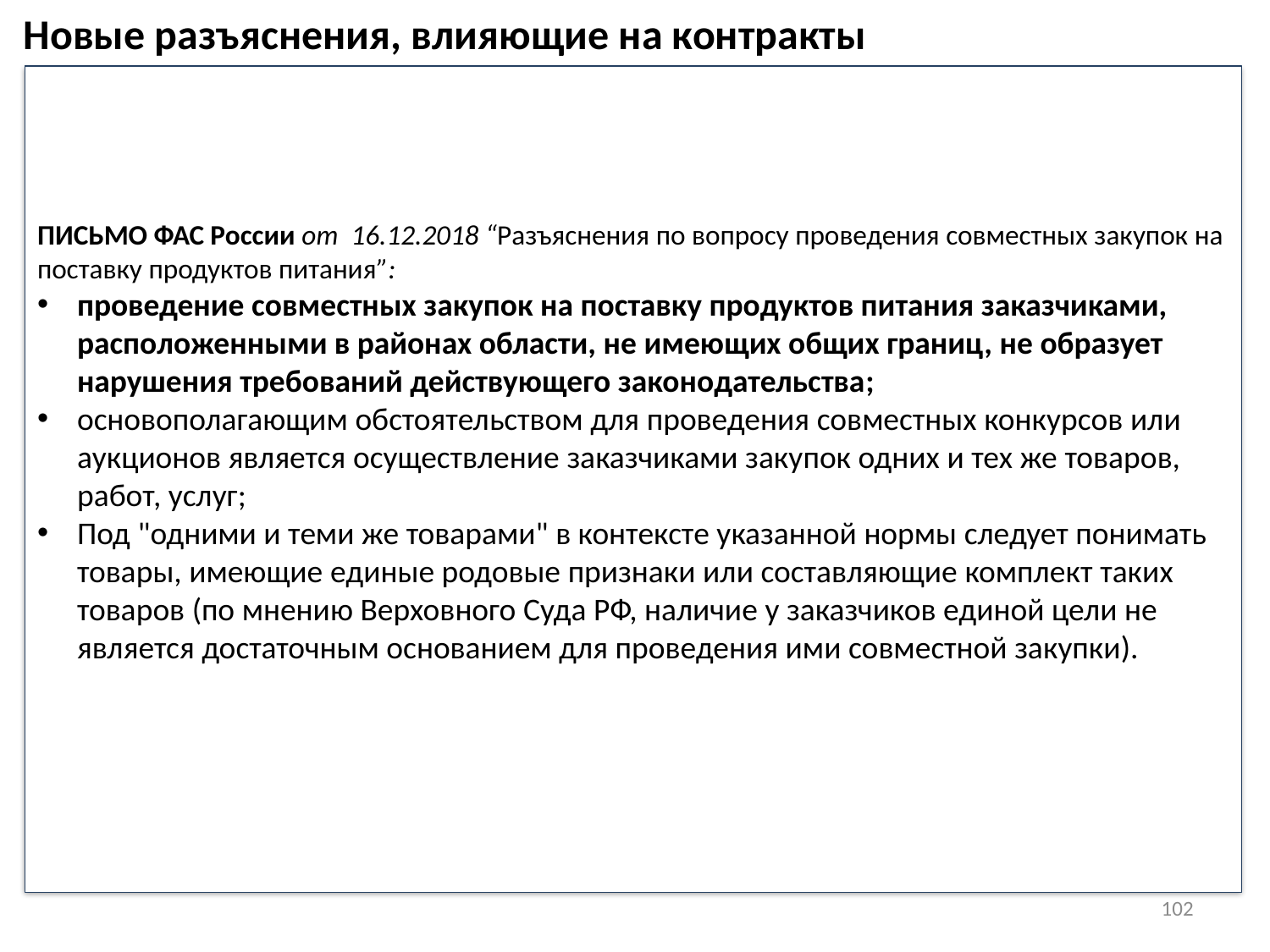

Новые разъяснения, влияющие на контракты
ПИСЬМО ФАС России от  16.12.2018 “Разъяснения по вопросу проведения совместных закупок на поставку продуктов питания”:
проведение совместных закупок на поставку продуктов питания заказчиками, расположенными в районах области, не имеющих общих границ, не образует нарушения требований действующего законодательства;
основополагающим обстоятельством для проведения совместных конкурсов или аукционов является осуществление заказчиками закупок одних и тех же товаров, работ, услуг;
Под "одними и теми же товарами" в контексте указанной нормы следует понимать товары, имеющие единые родовые признаки или составляющие комплект таких товаров (по мнению Верховного Суда РФ, наличие у заказчиков единой цели не является достаточным основанием для проведения ими совместной закупки).

102